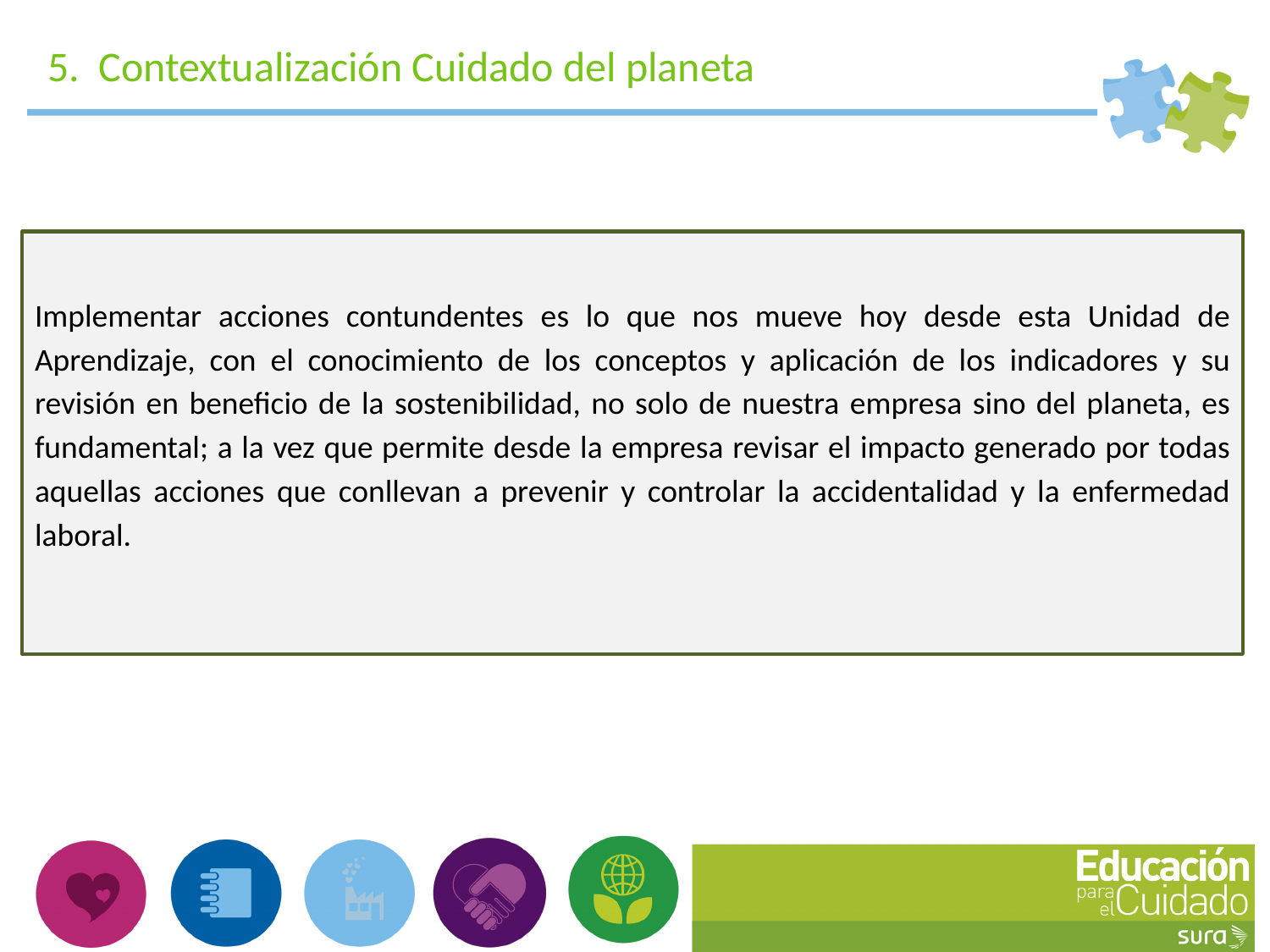

5.  Contextualización Cuidado del planeta
Implementar acciones contundentes es lo que nos mueve hoy desde esta Unidad de Aprendizaje, con el conocimiento de los conceptos y aplicación de los indicadores y su revisión en beneficio de la sostenibilidad, no solo de nuestra empresa sino del planeta, es fundamental; a la vez que permite desde la empresa revisar el impacto generado por todas aquellas acciones que conllevan a prevenir y controlar la accidentalidad y la enfermedad laboral.